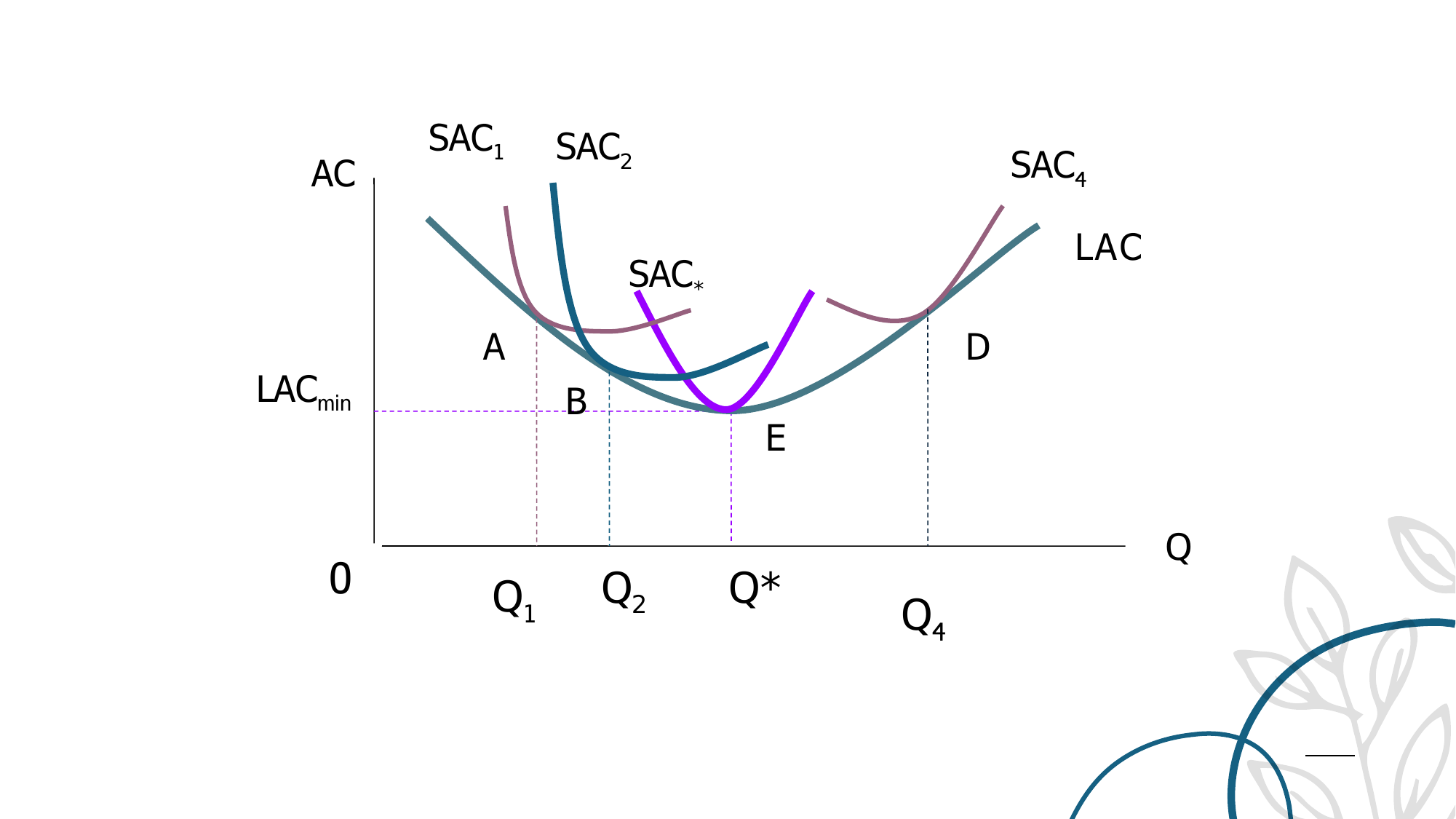

SAC1

SAC2

SAC4
AC

LAC
SAC*

A
D
LACmin

B
E

Q

0
Q2
Q*
Q1
Q4